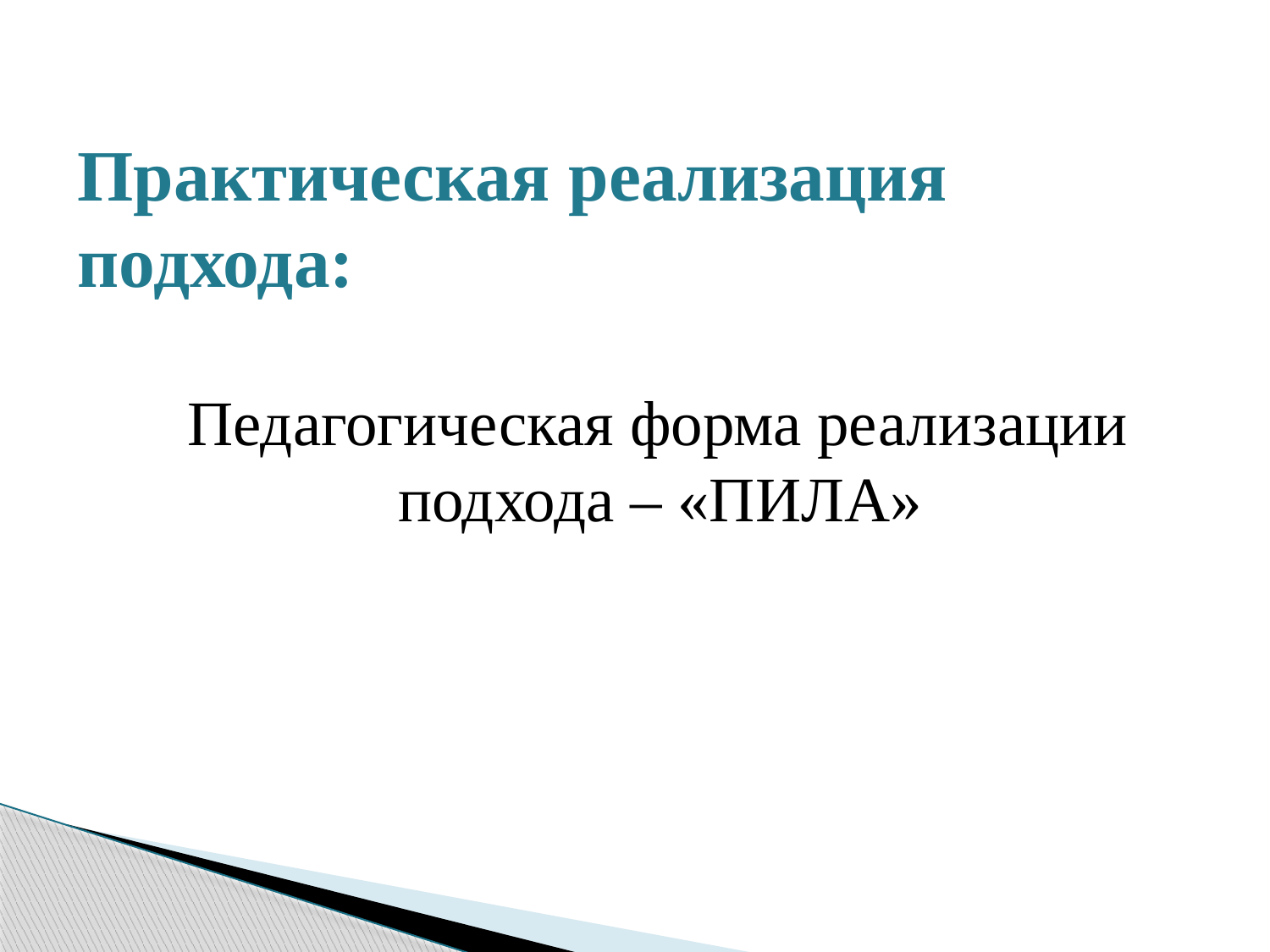

# Практическая реализация подхода:
  Педагогическая форма реализации подхода – «ПИЛА»